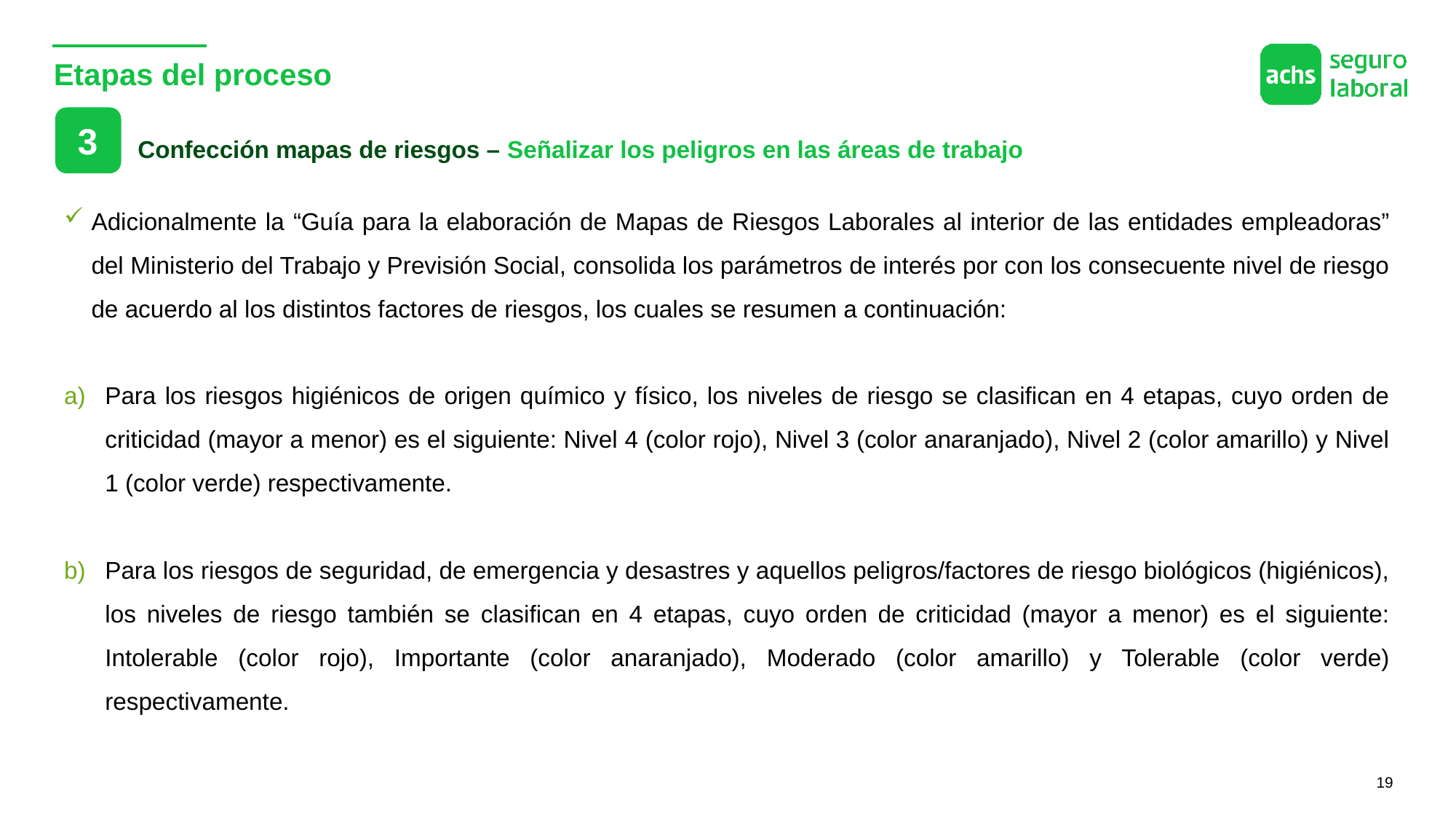

# Etapas del proceso

3
Confección mapas de riesgos – Señalizar los peligros en las áreas de trabajo

Adicionalmente la “Guía para la elaboración de Mapas de Riesgos Laborales al interior de las entidades empleadoras” del Ministerio del Trabajo y Previsión Social, consolida los parámetros de interés por con los consecuente nivel de riesgo de acuerdo al los distintos factores de riesgos, los cuales se resumen a continuación:

Para los riesgos higiénicos de origen químico y físico, los niveles de riesgo se clasifican en 4 etapas, cuyo orden de criticidad (mayor a menor) es el siguiente: Nivel 4 (color rojo), Nivel 3 (color anaranjado), Nivel 2 (color amarillo) y Nivel 1 (color verde) respectivamente.

Para los riesgos de seguridad, de emergencia y desastres y aquellos peligros/factores de riesgo biológicos (higiénicos), los niveles de riesgo también se clasifican en 4 etapas, cuyo orden de criticidad (mayor a menor) es el siguiente: Intolerable (color rojo), Importante (color anaranjado), Moderado (color amarillo) y Tolerable (color verde) respectivamente.
19